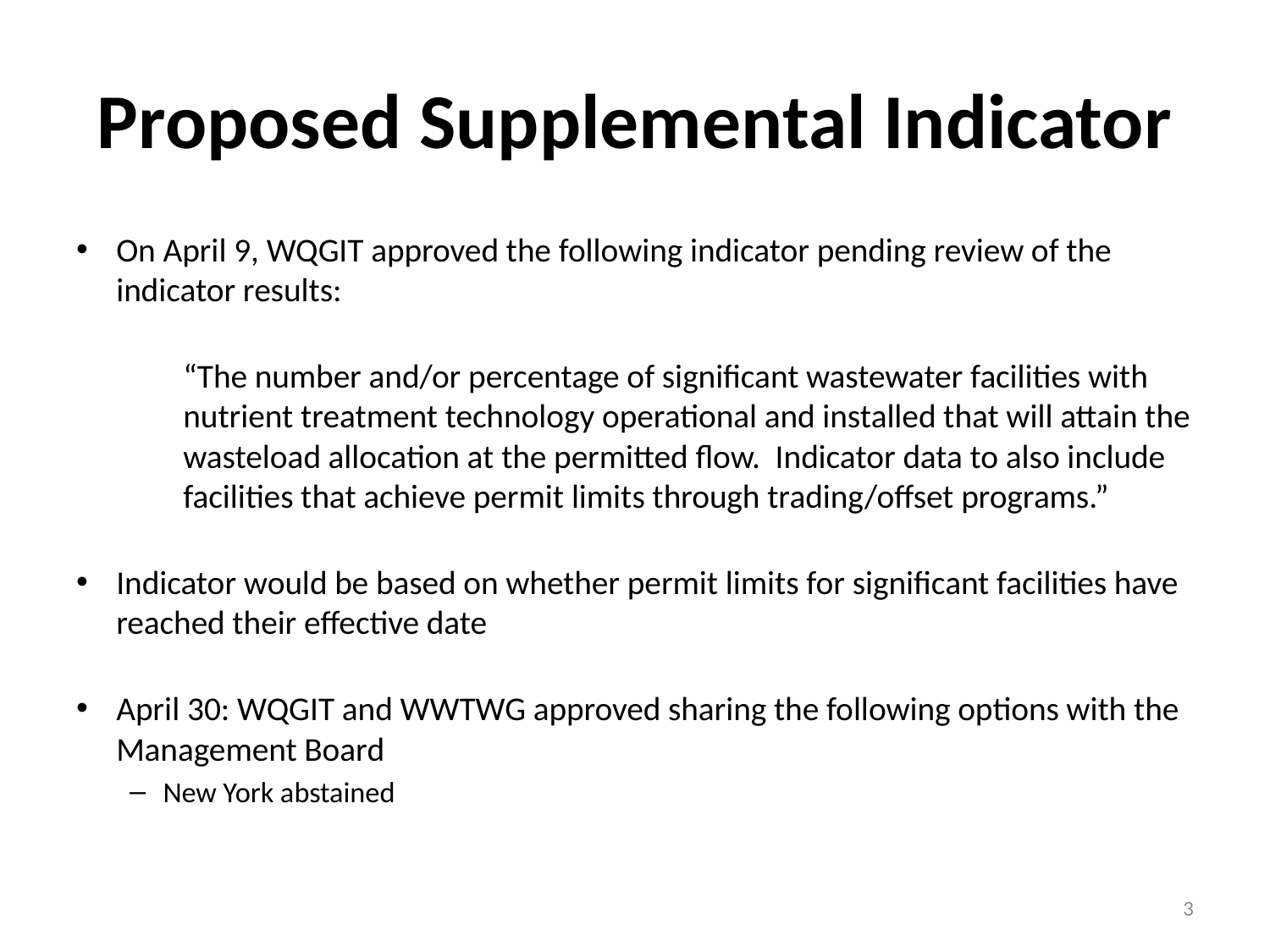

# Proposed Supplemental Indicator
On April 9, WQGIT approved the following indicator pending review of the indicator results:
“The number and/or percentage of significant wastewater facilities with nutrient treatment technology operational and installed that will attain the wasteload allocation at the permitted flow.  Indicator data to also include facilities that achieve permit limits through trading/offset programs.”
Indicator would be based on whether permit limits for significant facilities have reached their effective date
April 30: WQGIT and WWTWG approved sharing the following options with the Management Board
New York abstained
3